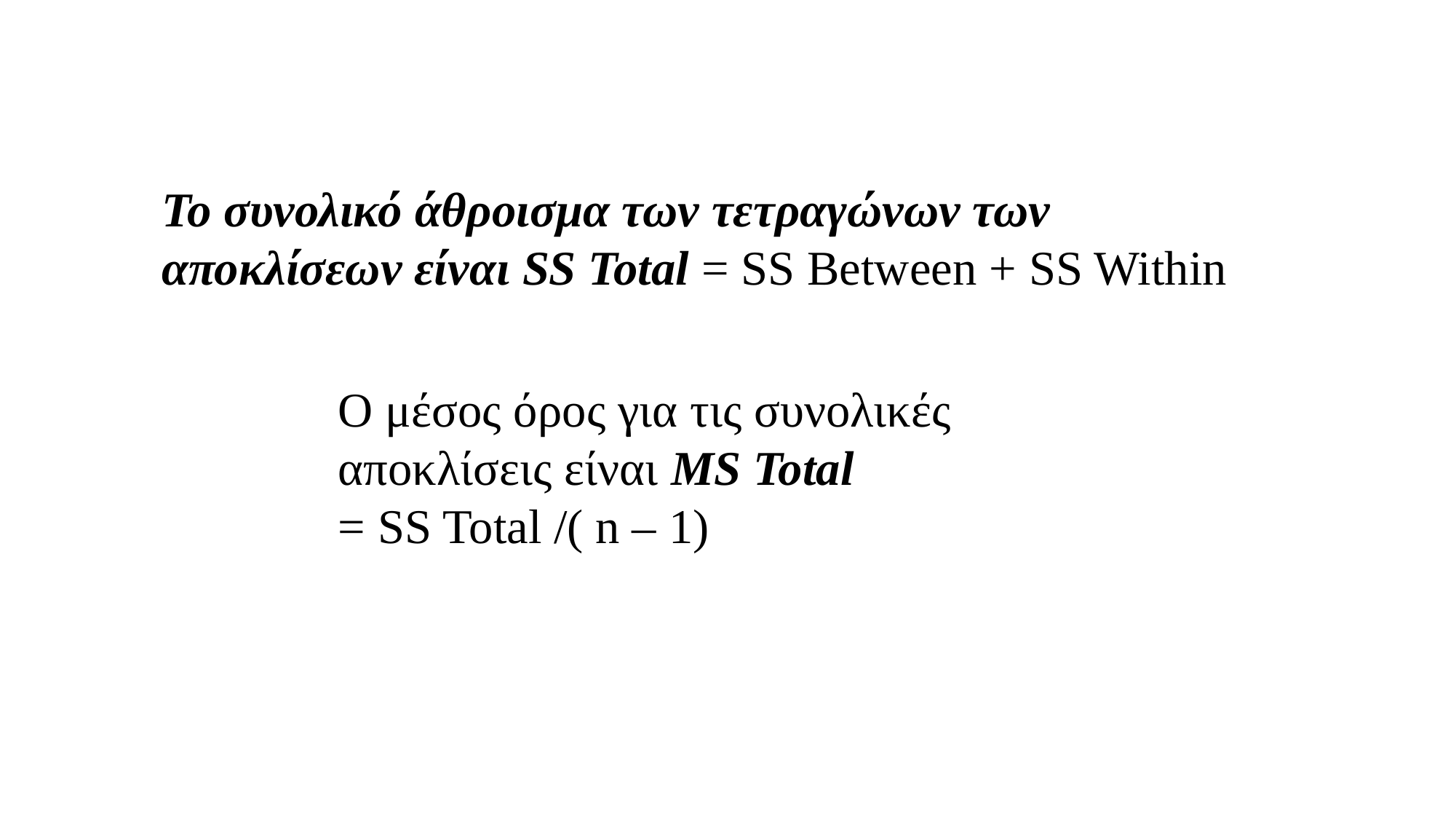

Το συνολικό άθροισμα των τετραγώνων των αποκλίσεων είναι SS Total = SS Between + SS Within
Ο μέσος όρος για τις συνολικές αποκλίσεις είναι MS Total
= SS Total /( n – 1)